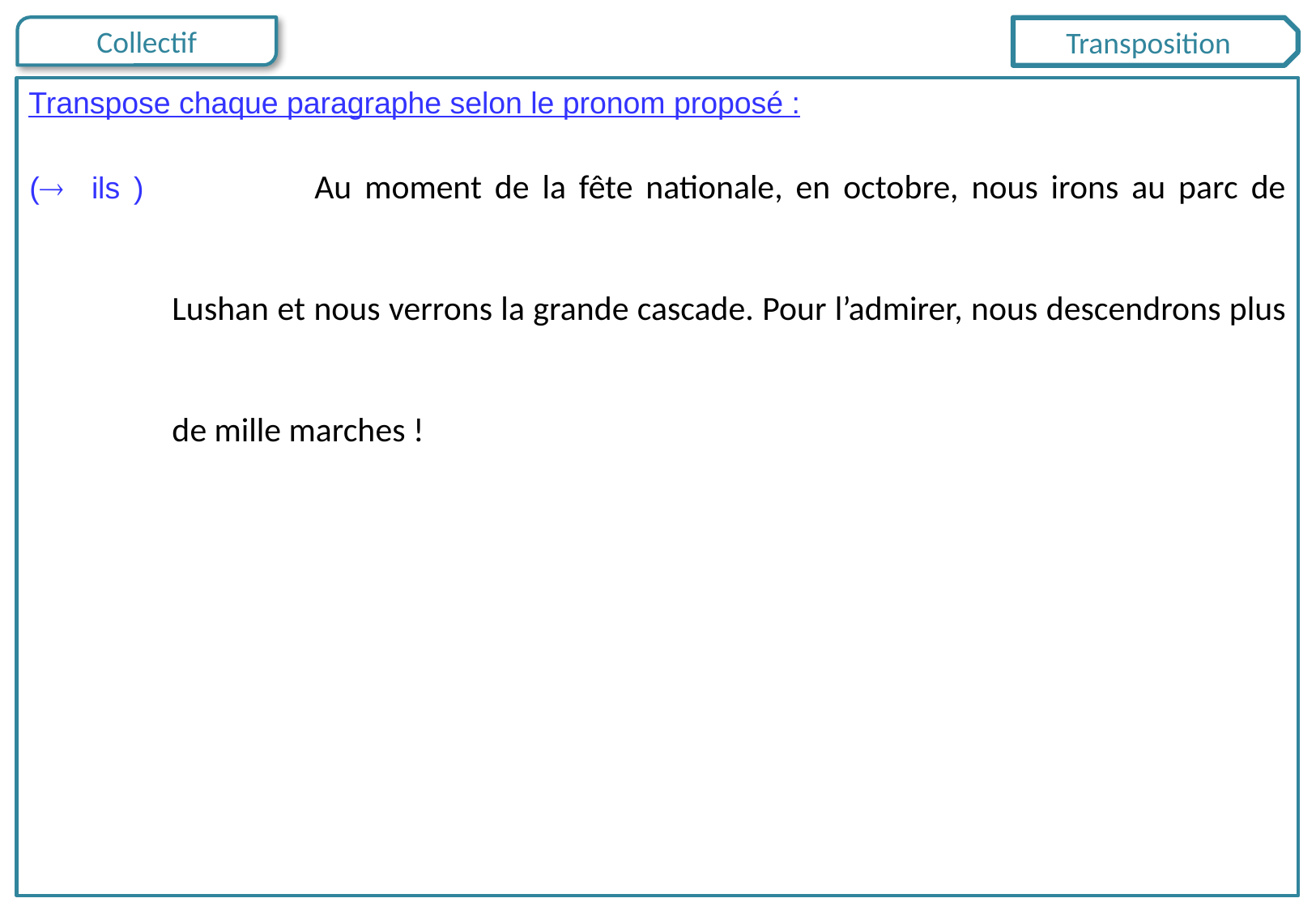

Transposition
Transpose chaque paragraphe selon le pronom proposé :
(→  ils ) 		Au moment de la fête nationale, en octobre, nous irons au parc de Lushan et nous verrons la grande cascade. Pour l’admirer, nous descendrons plus de mille marches !